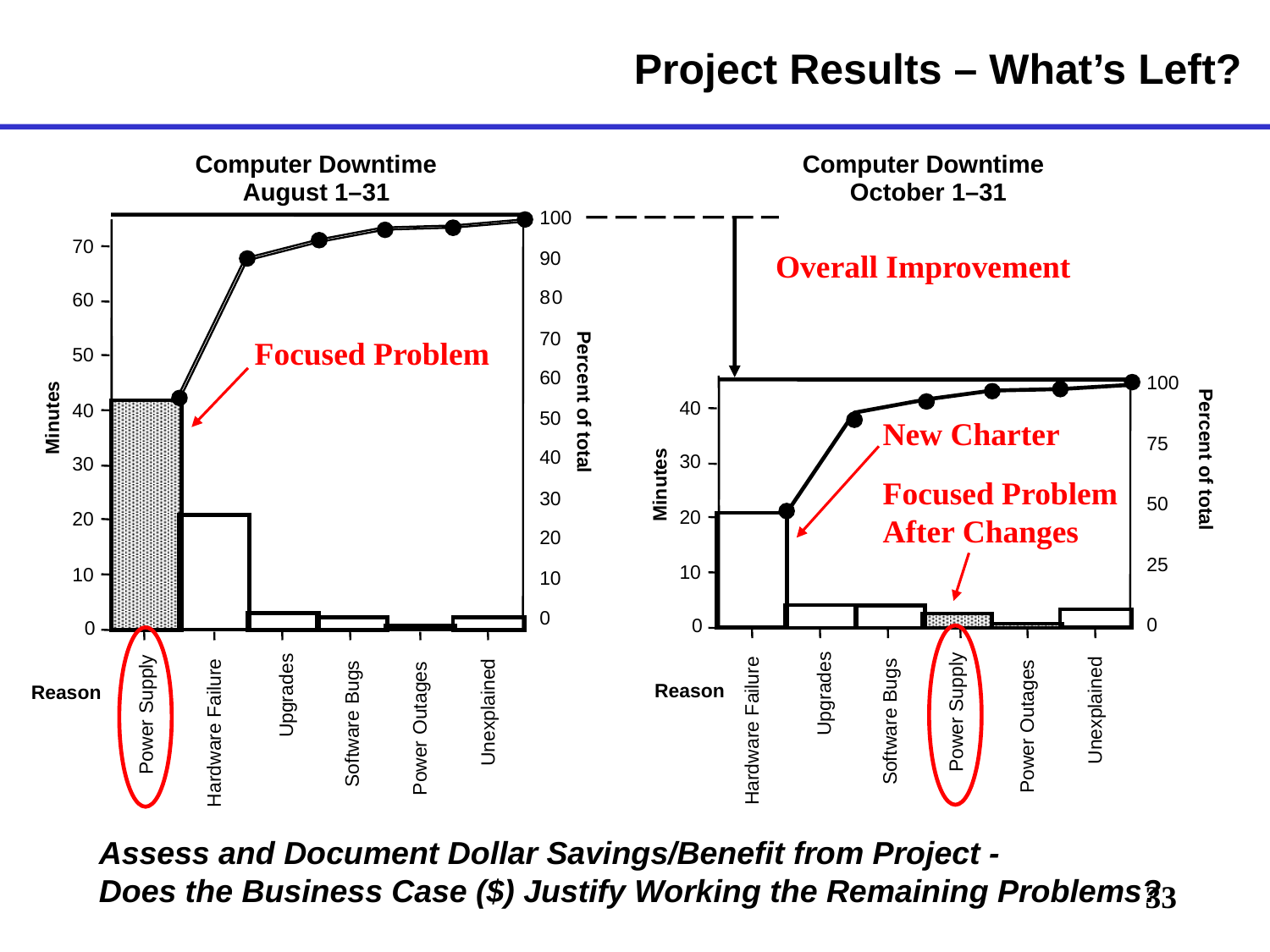

# Project Results – What’s Left?
Computer Downtime
Computer Downtime
August 1–31
October 1–31
100

70
Overall Improvement

90

8
0
60

70
Focused Problem
50

60

100

Percent of total

40
40

Minutes
50
New Charter

75
40

Percent of total
30
30

Focused Problem
After Changes
Minutes
30
50

20
20

20
25

10
10
10

0

0

0

0

Reason
Reason
Upgrades
Upgrades
Unexplained
Unexplained
Power Supply
Power Supply
Software Bugs
Software Bugs
Power Outages
Power Outages
Hardware Failure
Hardware Failure
Assess and Document Dollar Savings/Benefit from Project -
Does the Business Case ($) Justify Working the Remaining Problems?